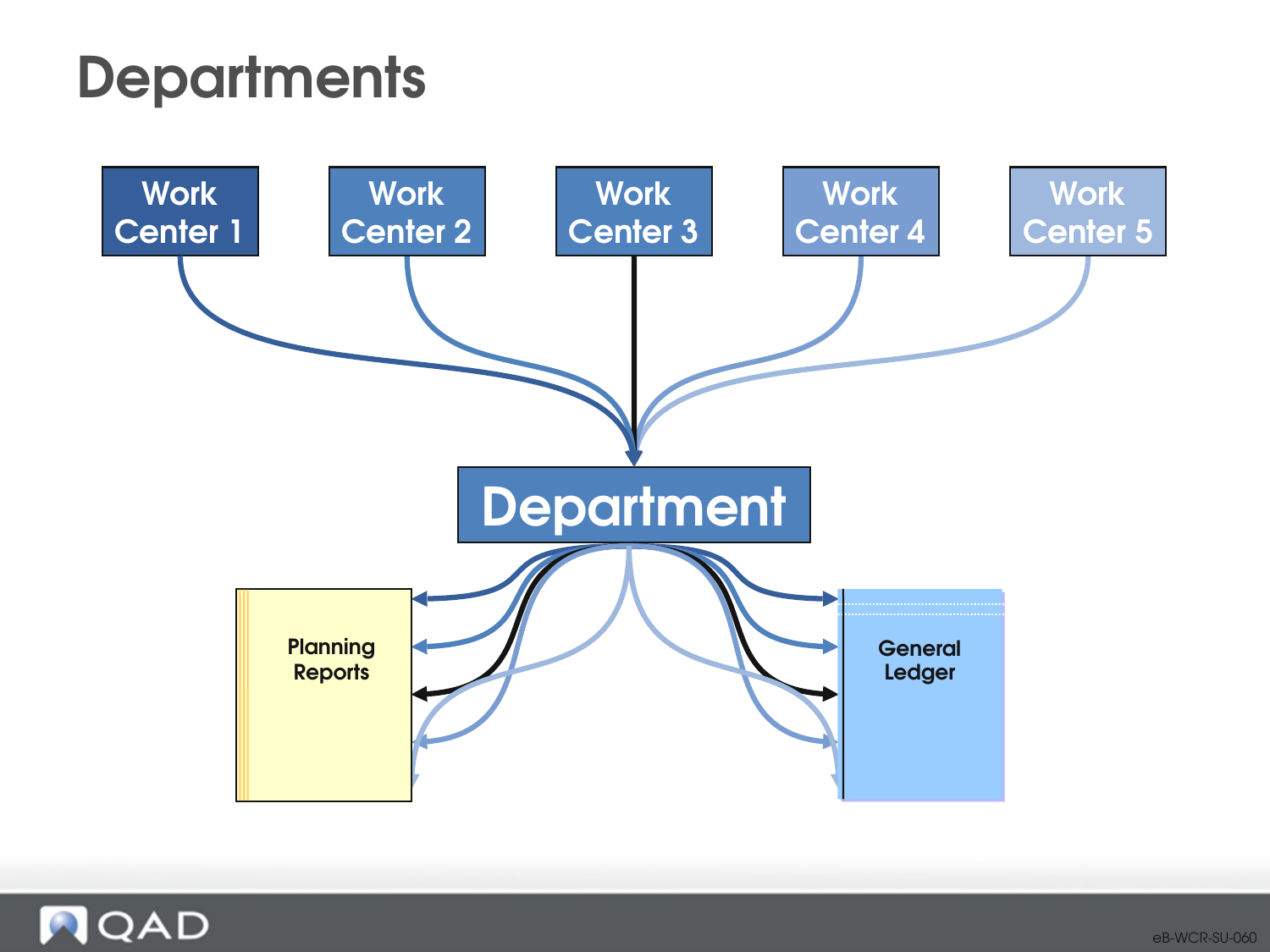

# Departments
Work
Center 1
Work
Center 2
Work
Center 3
Work
Center 4
Work
Center 5
Department

Planning
Reports

General
Ledger

eB-WCR-SU-060